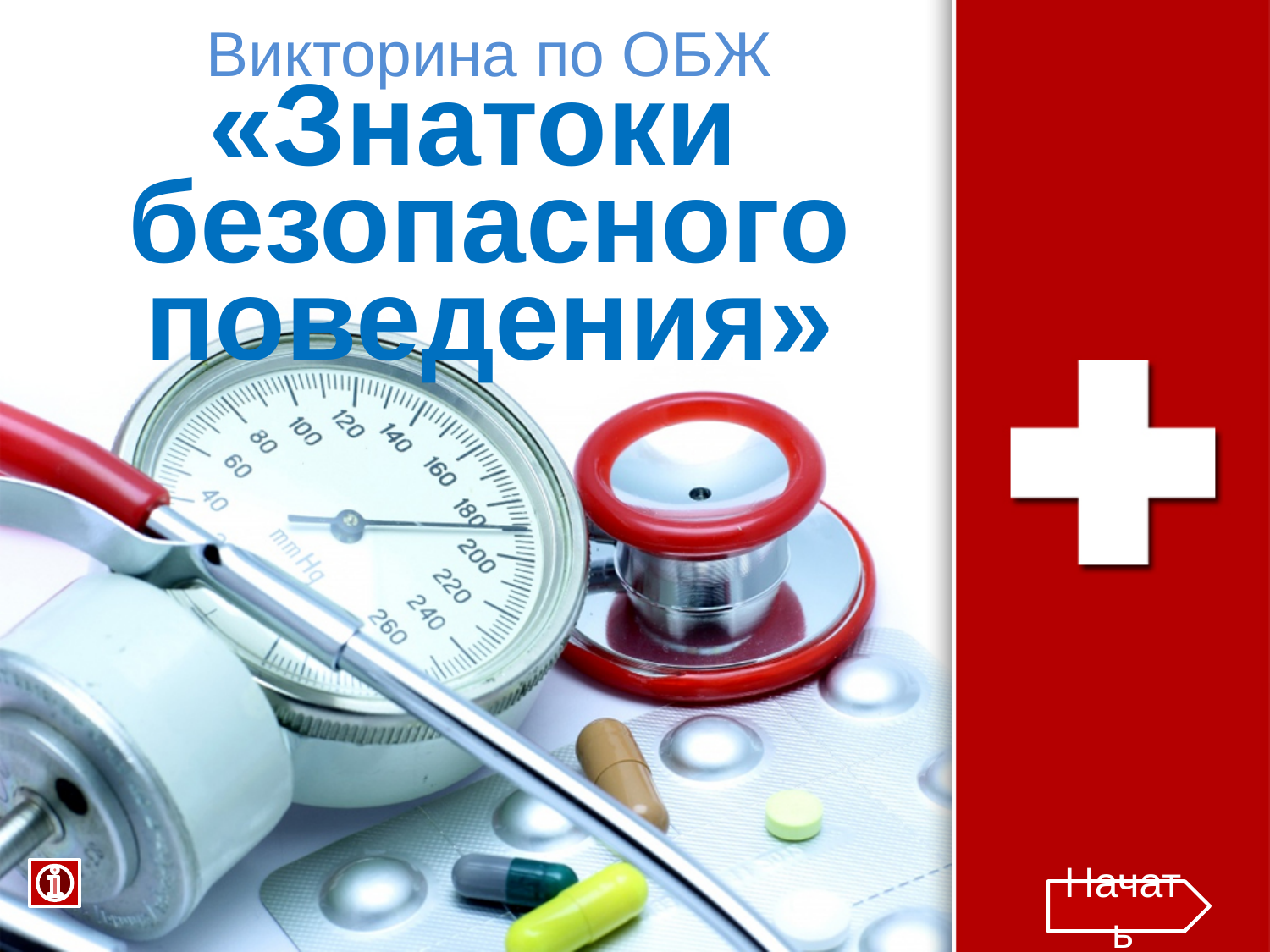

# Викторина по ОБЖ «Знатоки безопасного поведения»

Начать